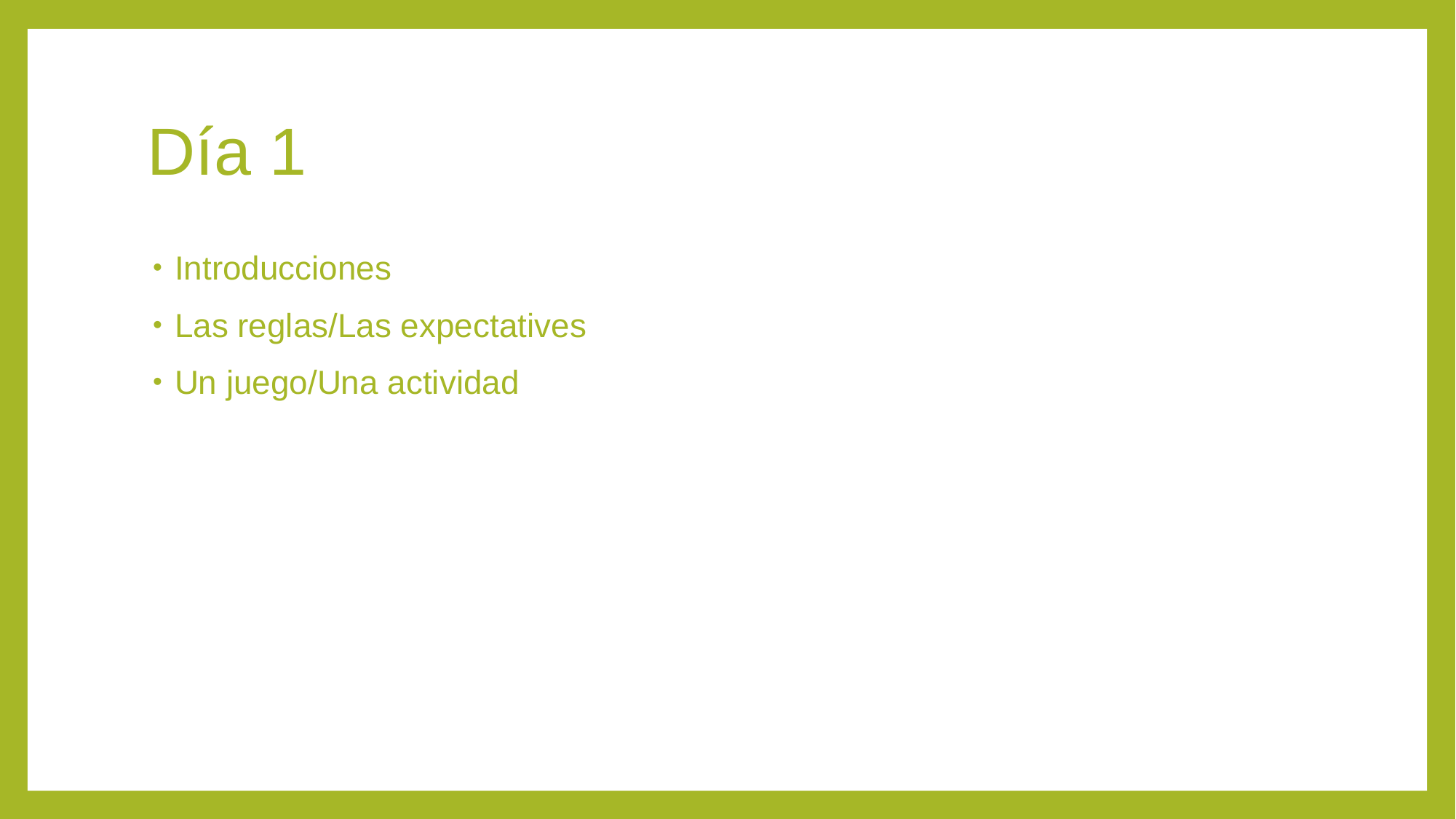

# Día 1
Introducciones
Las reglas/Las expectatives
Un juego/Una actividad